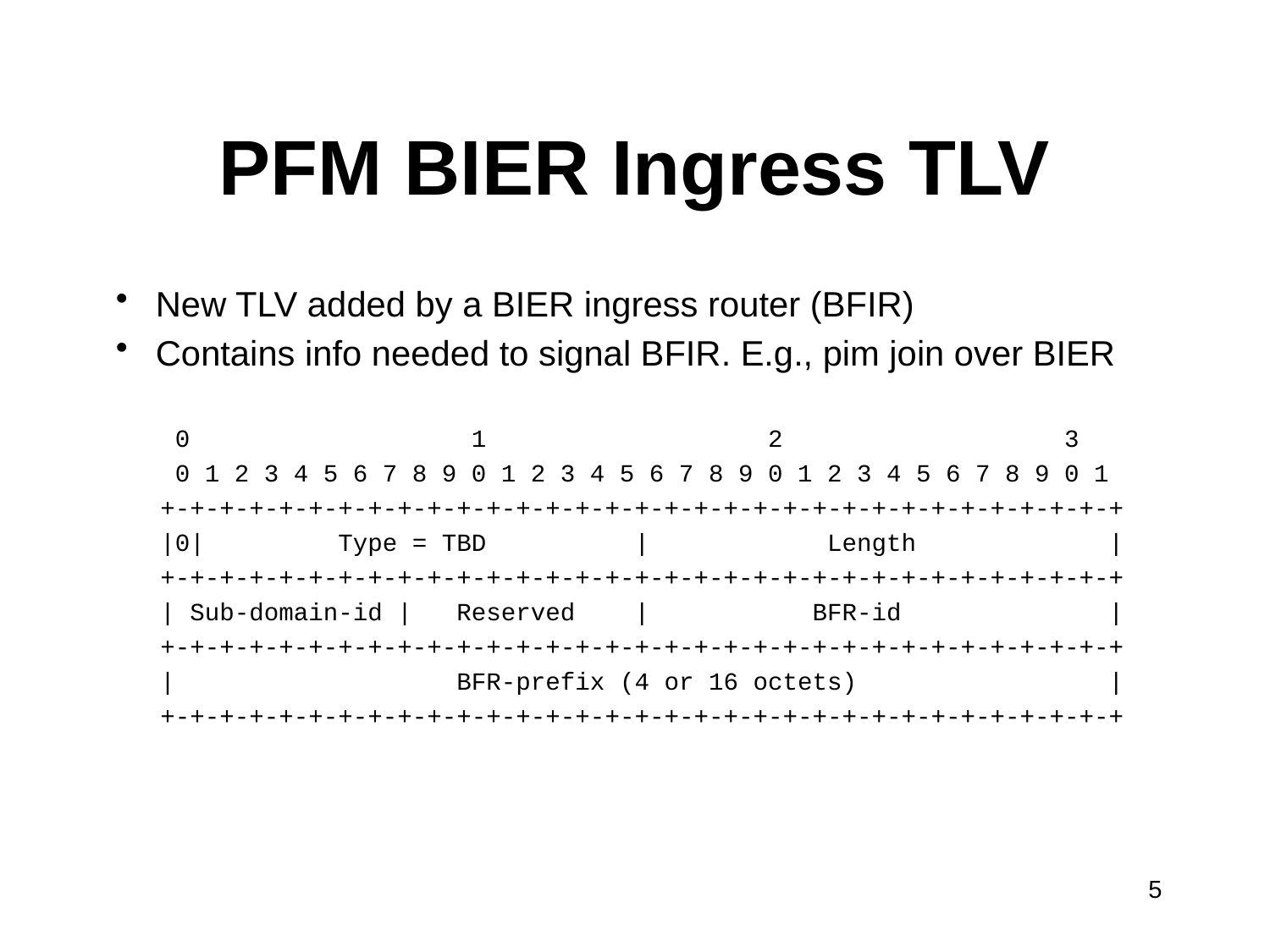

# PFM BIER Ingress TLV
New TLV added by a BIER ingress router (BFIR)
Contains info needed to signal BFIR. E.g., pim join over BIER

    0                   1                   2                   3
    0 1 2 3 4 5 6 7 8 9 0 1 2 3 4 5 6 7 8 9 0 1 2 3 4 5 6 7 8 9 0 1
   +-+-+-+-+-+-+-+-+-+-+-+-+-+-+-+-+-+-+-+-+-+-+-+-+-+-+-+-+-+-+-+-+
   |0|         Type = TBD          |            Length             |
   +-+-+-+-+-+-+-+-+-+-+-+-+-+-+-+-+-+-+-+-+-+-+-+-+-+-+-+-+-+-+-+-+
   | Sub-domain-id |   Reserved    |           BFR-id              |
   +-+-+-+-+-+-+-+-+-+-+-+-+-+-+-+-+-+-+-+-+-+-+-+-+-+-+-+-+-+-+-+-+
   |                   BFR-prefix (4 or 16 octets)                 |
   +-+-+-+-+-+-+-+-+-+-+-+-+-+-+-+-+-+-+-+-+-+-+-+-+-+-+-+-+-+-+-+-+

5